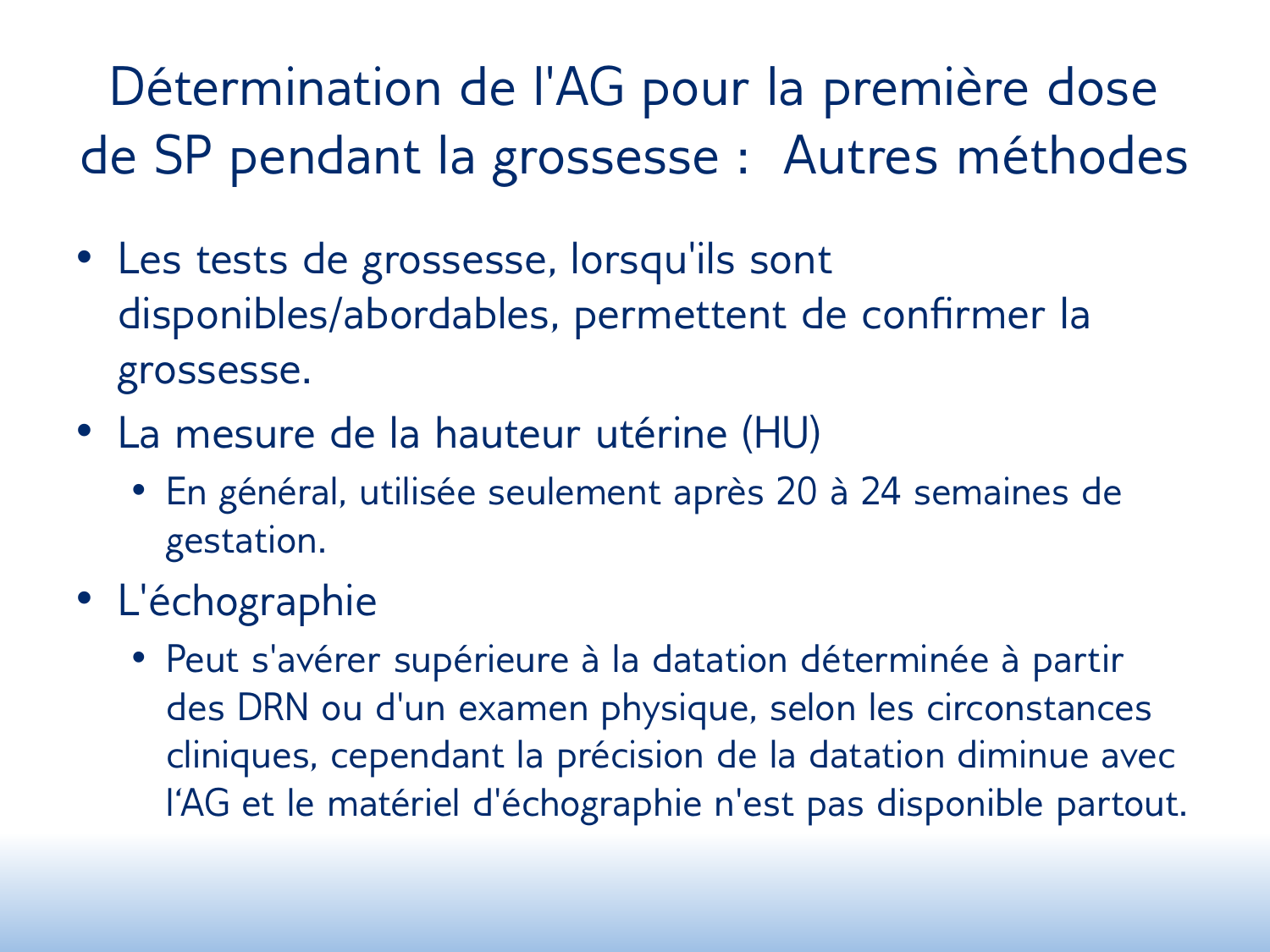

# Détermination de l'AG pour la première dose de SP pendant la grossesse :  Autres méthodes
Les tests de grossesse, lorsqu'ils sont disponibles/abordables, permettent de confirmer la grossesse.
La mesure de la hauteur utérine (HU)
En général, utilisée seulement après 20 à 24 semaines de gestation.
L'échographie
Peut s'avérer supérieure à la datation déterminée à partir des DRN ou d'un examen physique, selon les circonstances cliniques, cependant la précision de la datation diminue avec l‘AG et le matériel d'échographie n'est pas disponible partout.